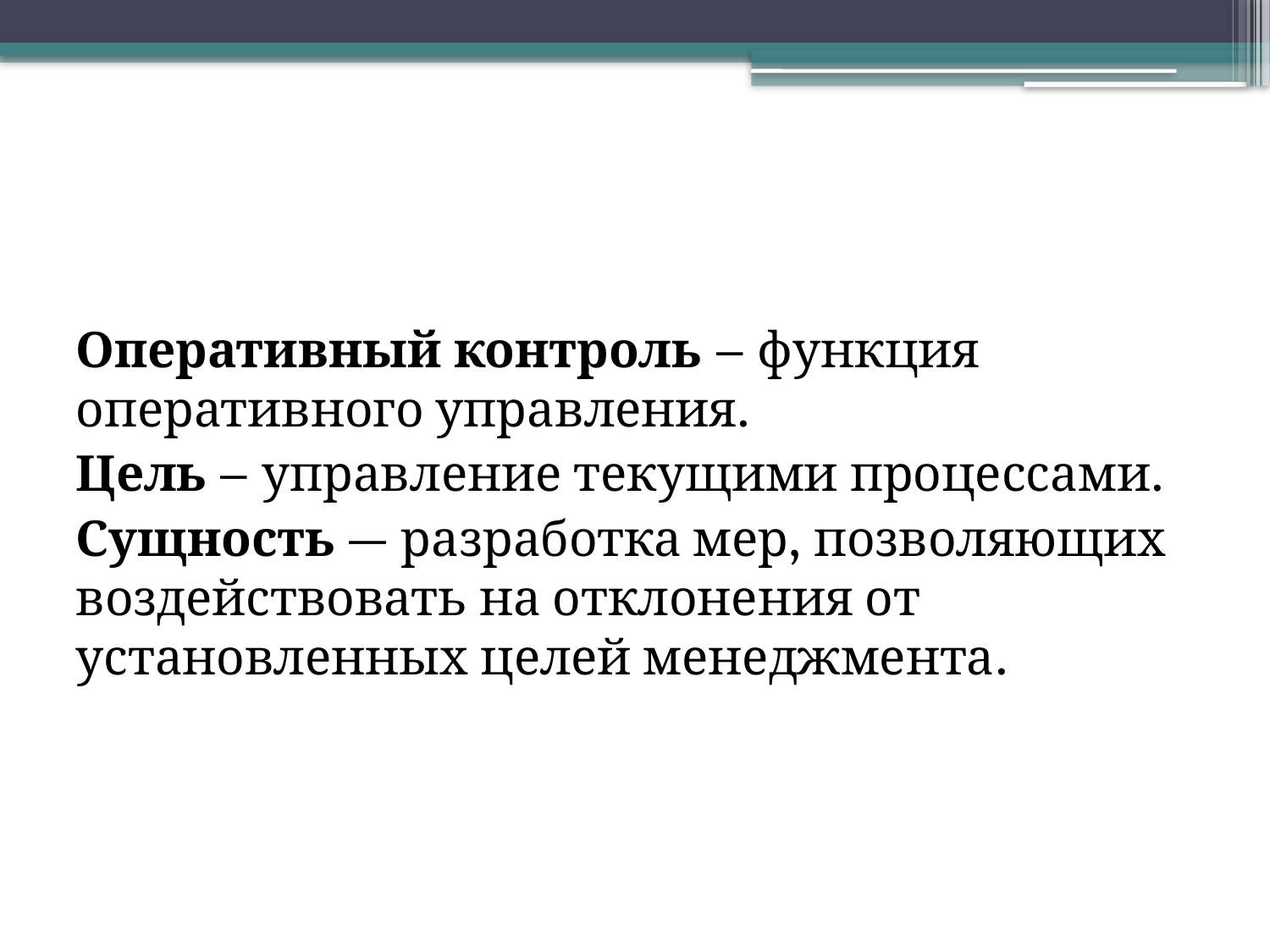

Оперативный контроль – функция оперативного управления.
Цель – управление текущими процессами.
Сущность — разработка мер, позволяющих воздействовать на отклонения от установленных целей менеджмента.